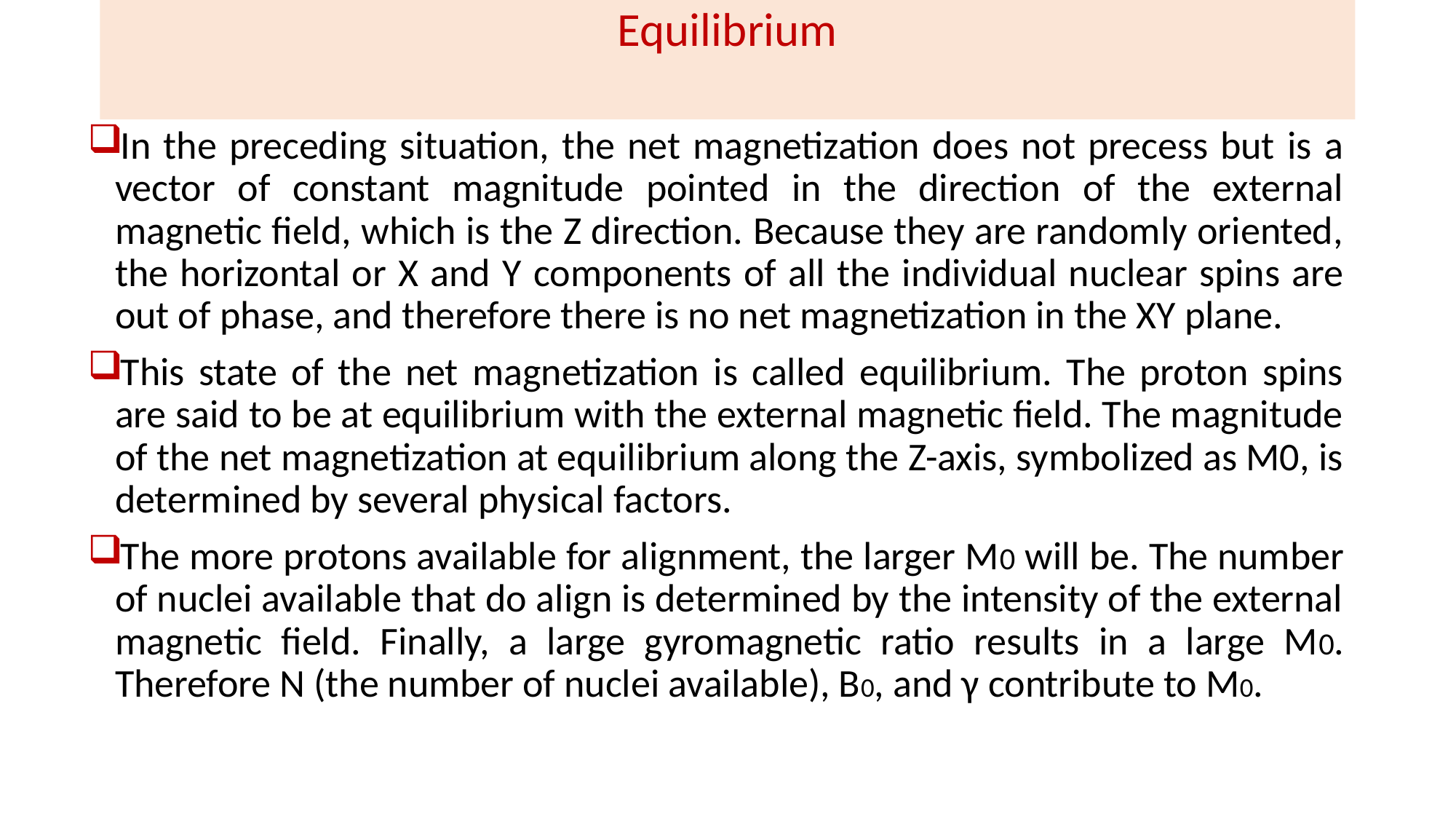

# Equilibrium
In the preceding situation, the net magnetization does not precess but is a vector of constant magnitude pointed in the direction of the external magnetic field, which is the Z direction. Because they are randomly oriented, the horizontal or X and Y components of all the individual nuclear spins are out of phase, and therefore there is no net magnetization in the XY plane.
This state of the net magnetization is called equilibrium. The proton spins are said to be at equilibrium with the external magnetic field. The magnitude of the net magnetization at equilibrium along the Z-axis, symbolized as M0, is determined by several physical factors.
The more protons available for alignment, the larger M0 will be. The number of nuclei available that do align is determined by the intensity of the external magnetic field. Finally, a large gyromagnetic ratio results in a large M0. Therefore N (the number of nuclei available), B0, and γ contribute to M0.